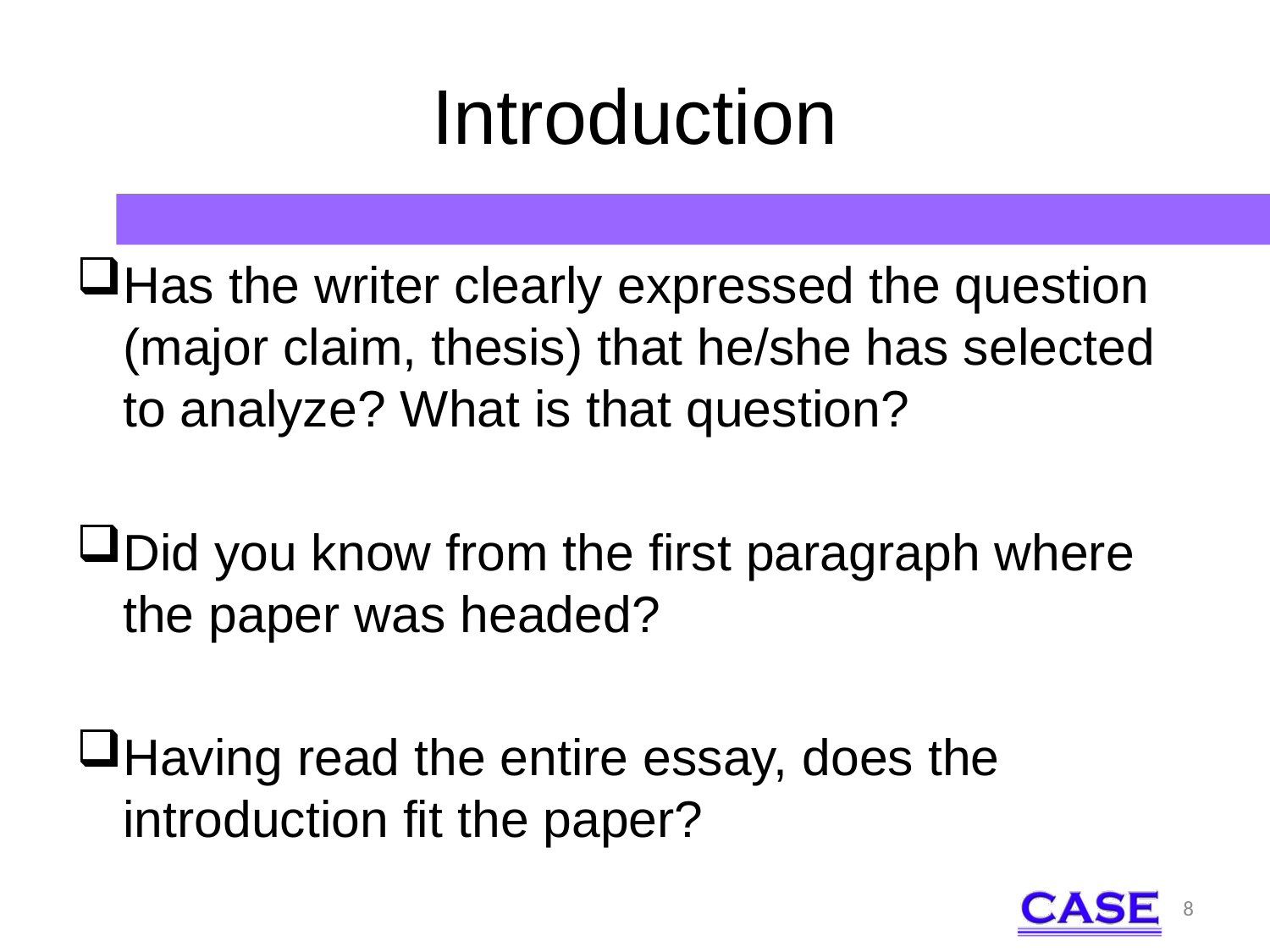

# Introduction
Has the writer clearly expressed the question (major claim, thesis) that he/she has selected to analyze? What is that question?

Did you know from the first paragraph where the paper was headed?

Having read the entire essay, does the introduction fit the paper?
8